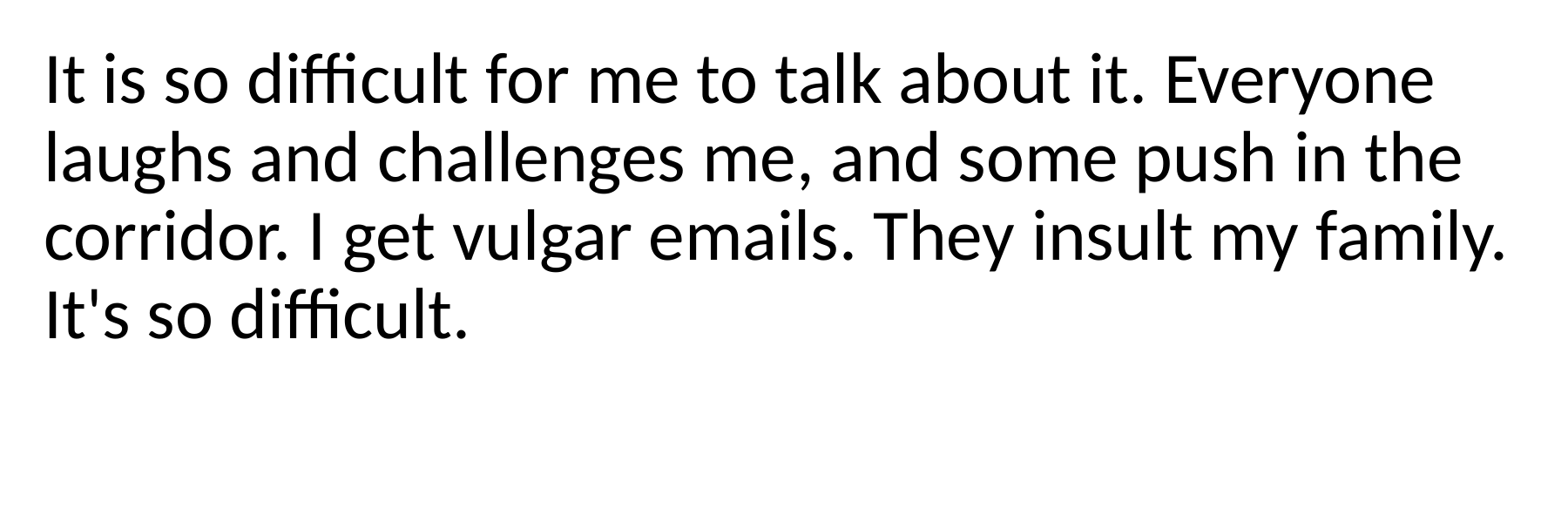

It is so difficult for me to talk about it. Everyone laughs and challenges me, and some push in the corridor. I get vulgar emails. They insult my family. It's so difficult.